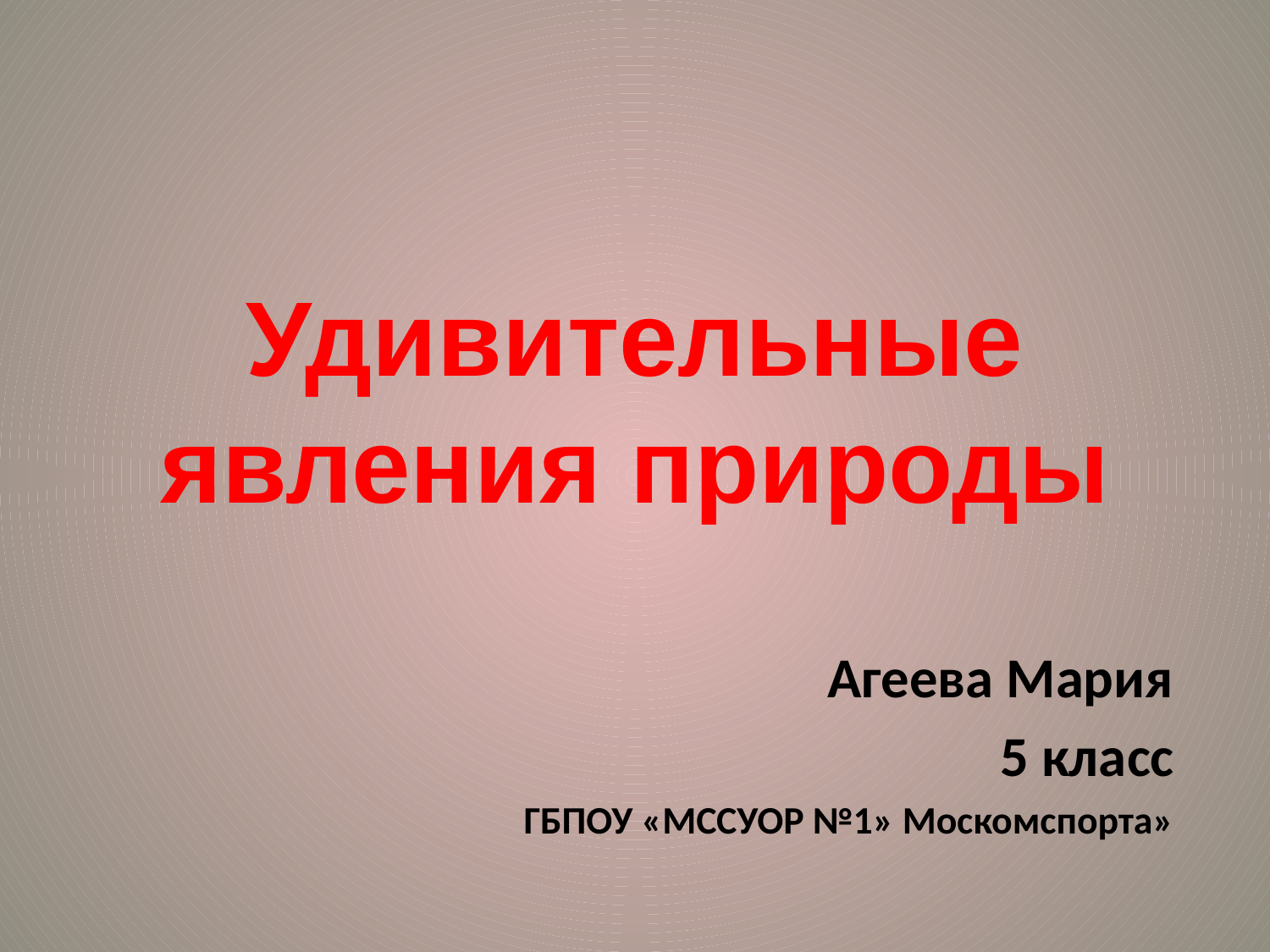

# Удивительные явления природы
Агеева Мария
5 класс
ГБПОУ «МССУОР №1» Москомспорта»